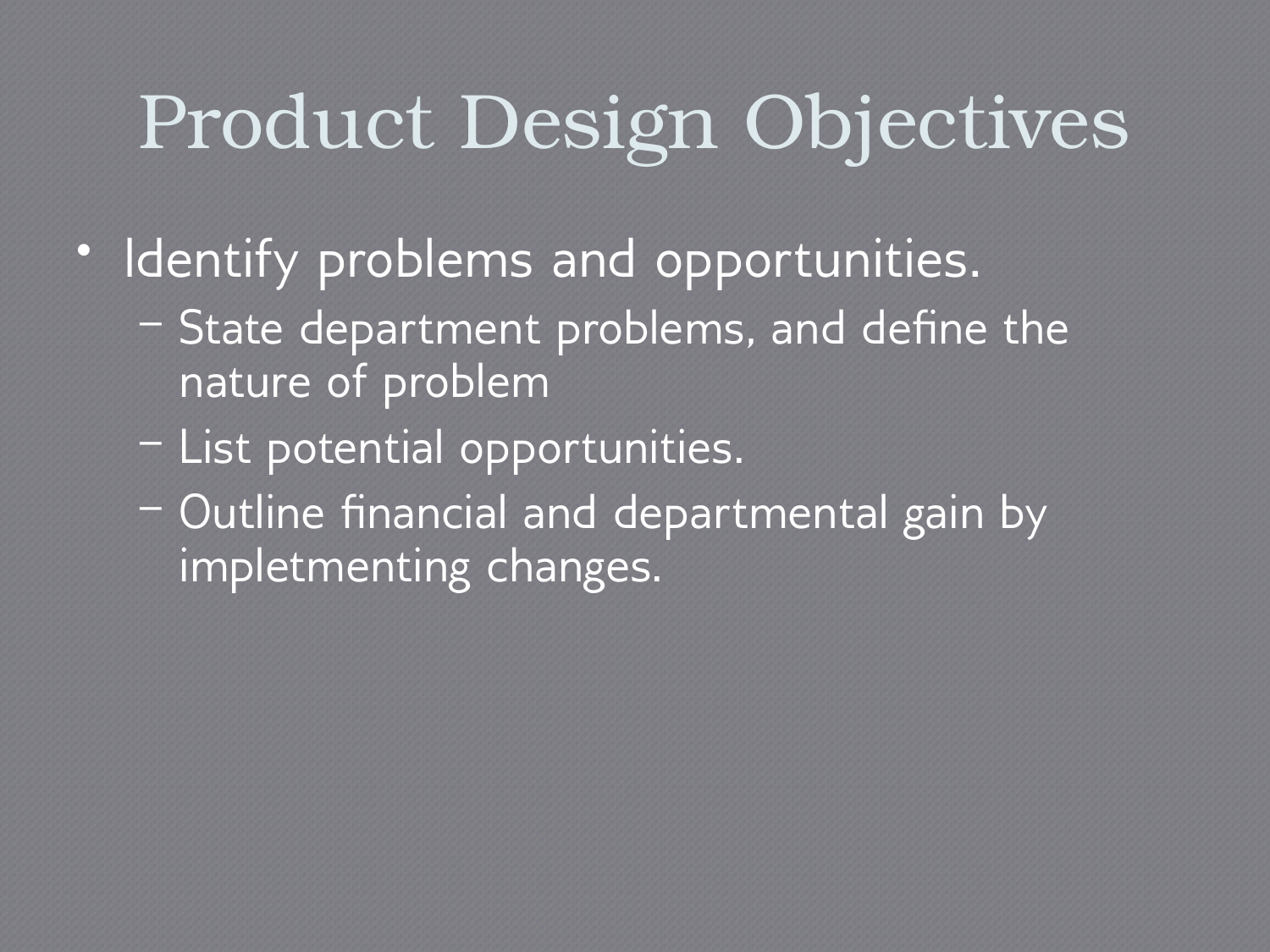

# Product Design Objectives
Identify problems and opportunities.
State department problems, and define the nature of problem
List potential opportunities.
Outline financial and departmental gain by impletmenting changes.